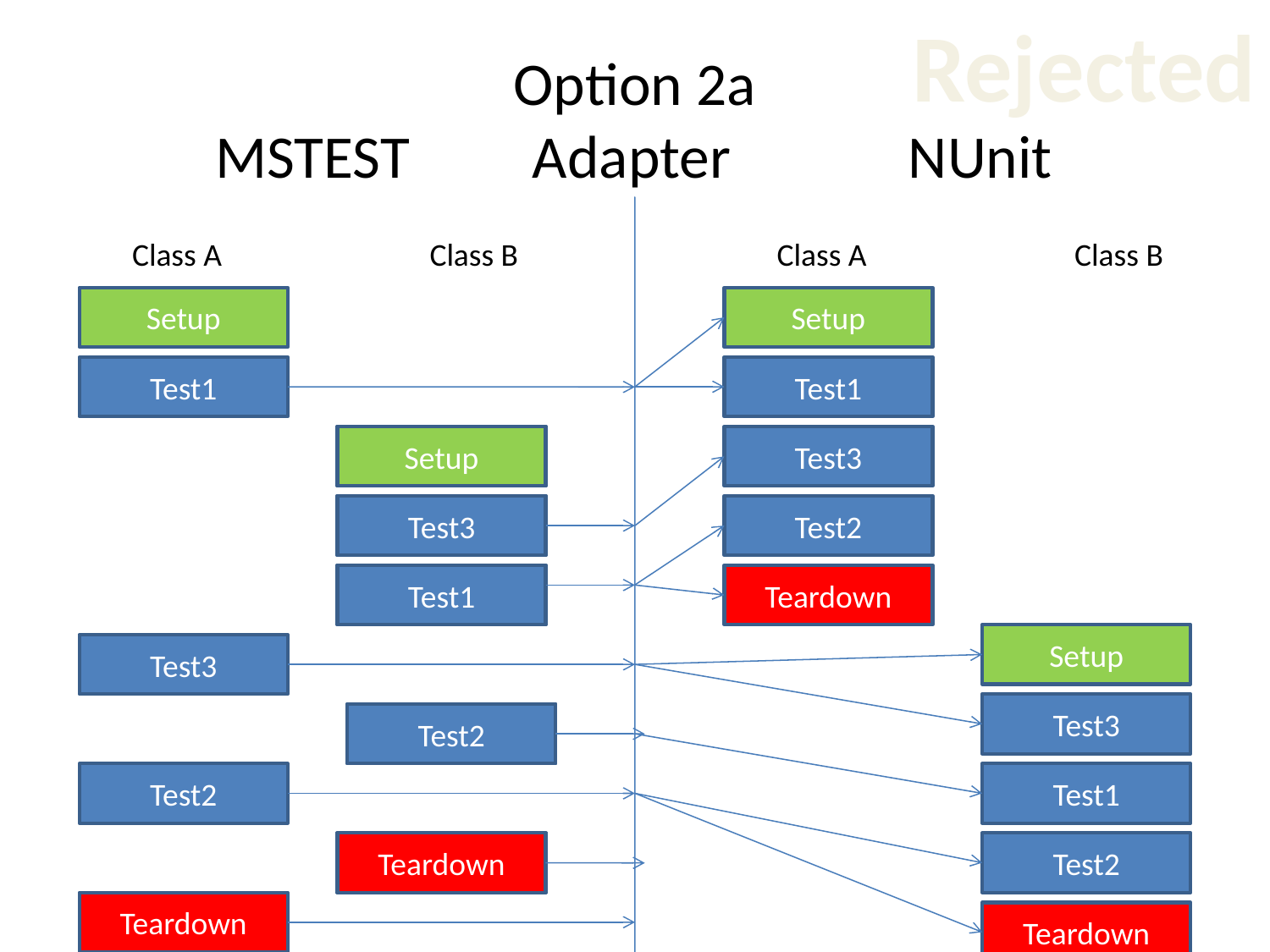

Rejected
# Option 2a MSTEST         Adapter             NUnit
Class A
Class B
Class A
Class B
Setup
Setup
Test1
Test1
Test3
Setup
Setup
Test2
Test3
Test3
Teardown
Test1
Test1
Setup
Test3
Test3
Test2
Test2
Test1
Test2
Teardown
Teardown
Test2
Teardown
Teardown